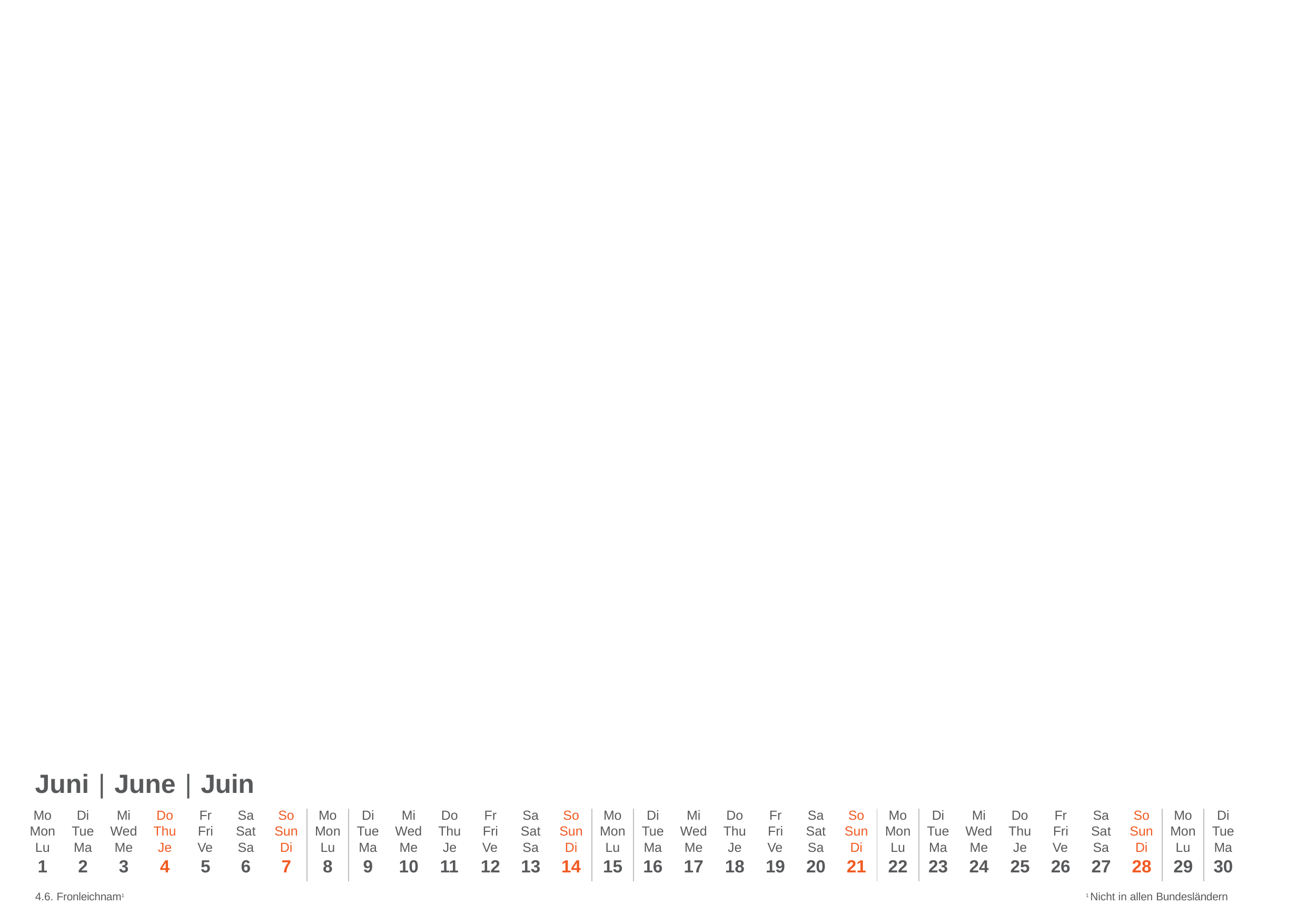

Juni | June | Juin
| Mo | Di | Mi | Do | Fr | Sa | So | Mo | Di | Mi | Do | Fr | Sa | So | Mo | Di | Mi | Do | Fr | Sa | So | Mo | Di | Mi | Do | Fr | Sa | So | Mo | Di |
| --- | --- | --- | --- | --- | --- | --- | --- | --- | --- | --- | --- | --- | --- | --- | --- | --- | --- | --- | --- | --- | --- | --- | --- | --- | --- | --- | --- | --- | --- |
| Mon | Tue | Wed | Thu | Fri | Sat | Sun | Mon | Tue | Wed | Thu | Fri | Sat | Sun | Mon | Tue | Wed | Thu | Fri | Sat | Sun | Mon | Tue | Wed | Thu | Fri | Sat | Sun | Mon | Tue |
| Lu | Ma | Me | Je | Ve | Sa | Di | Lu | Ma | Me | Je | Ve | Sa | Di | Lu | Ma | Me | Je | Ve | Sa | Di | Lu | Ma | Me | Je | Ve | Sa | Di | Lu | Ma |
| 1 | 2 | 3 | 4 | 5 | 6 | 7 | 8 | 9 | 10 | 11 | 12 | 13 | 14 | 15 | 16 | 17 | 18 | 19 | 20 | 21 | 22 | 23 | 24 | 25 | 26 | 27 | 28 | 29 | 30 |
4.6. Fronleichnam1
1 Nicht in allen Bundesländern